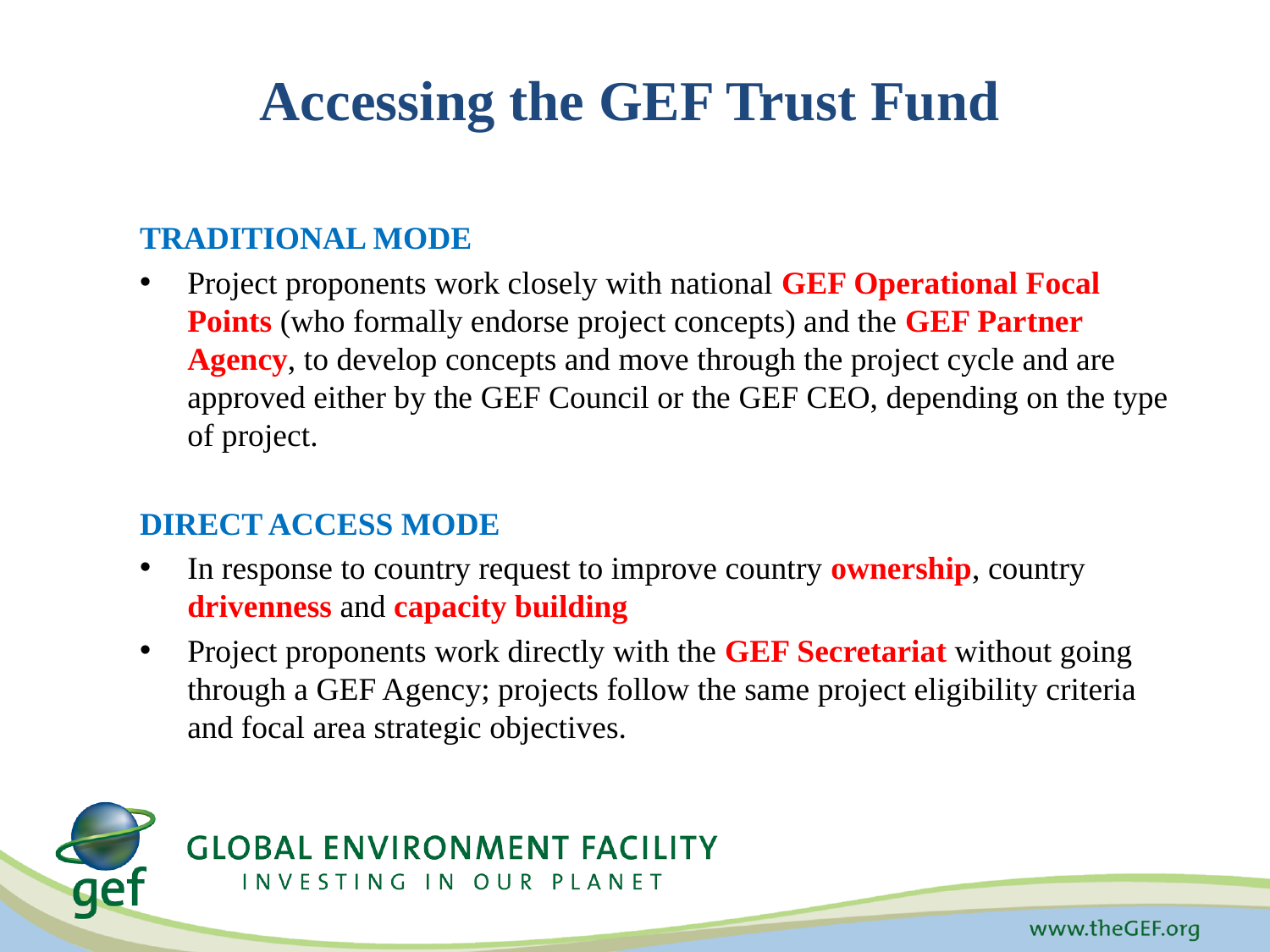

# Accessing the GEF Trust Fund
TRADITIONAL MODE
Project proponents work closely with national GEF Operational Focal Points (who formally endorse project concepts) and the GEF Partner Agency, to develop concepts and move through the project cycle and are approved either by the GEF Council or the GEF CEO, depending on the type of project.

DIRECT ACCESS MODE
In response to country request to improve country ownership, country drivenness and capacity building
Project proponents work directly with the GEF Secretariat without going through a GEF Agency; projects follow the same project eligibility criteria and focal area strategic objectives.